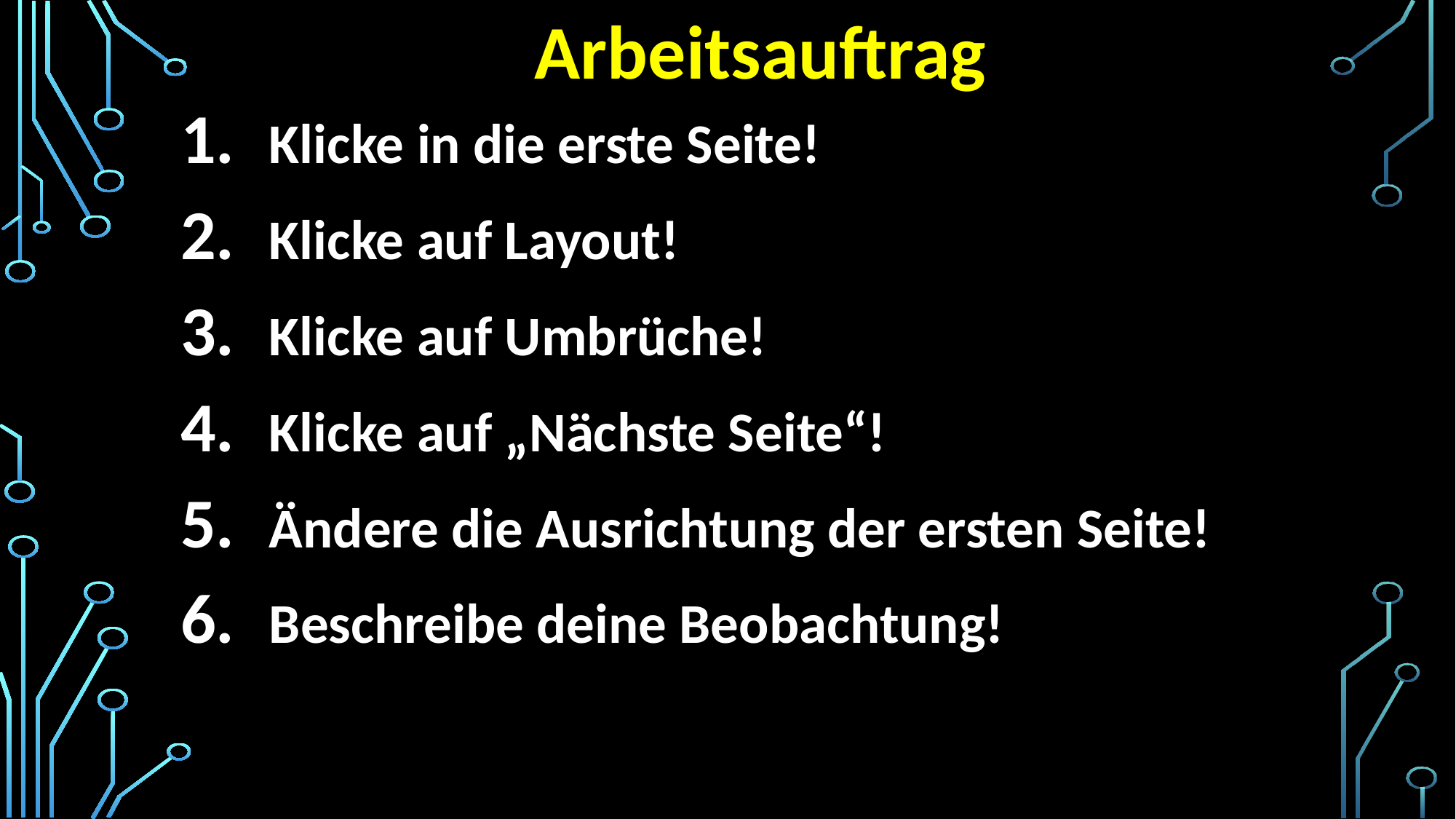

# Arbeitsauftrag
Klicke in die erste Seite!
Klicke auf Layout!
Klicke auf Umbrüche!
Klicke auf „Nächste Seite“!
Ändere die Ausrichtung der ersten Seite!
Beschreibe deine Beobachtung!